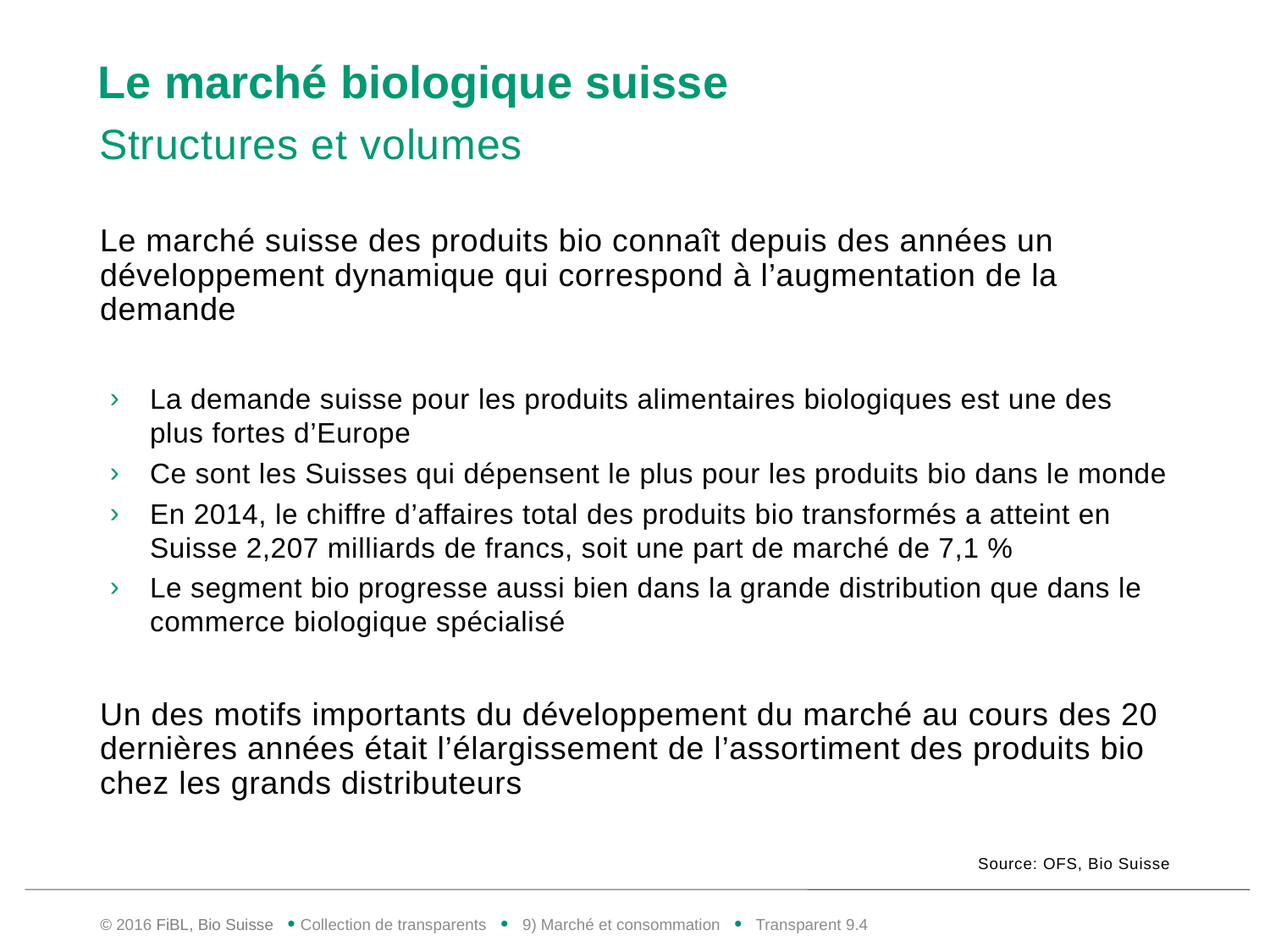

# Le marché biologique suisse
Structures et volumes
Le marché suisse des produits bio connaît depuis des années un développement dynamique qui correspond à l’augmentation de la demande

La demande suisse pour les produits alimentaires biologiques est une des plus fortes d’Europe
Ce sont les Suisses qui dépensent le plus pour les produits bio dans le monde
En 2014, le chiffre d’affaires total des produits bio transformés a atteint en Suisse 2,207 milliards de francs, soit une part de marché de 7,1 %
Le segment bio progresse aussi bien dans la grande distribution que dans le commerce biologique spécialisé

Un des motifs importants du développement du marché au cours des 20 dernières années était l’élargissement de l’assortiment des produits bio chez les grands distributeurs
Source: OFS, Bio Suisse
© 2016 FiBL, Bio Suisse   • Collection de transparents   •   9) Marché et consommation   •   Transparent 9.4